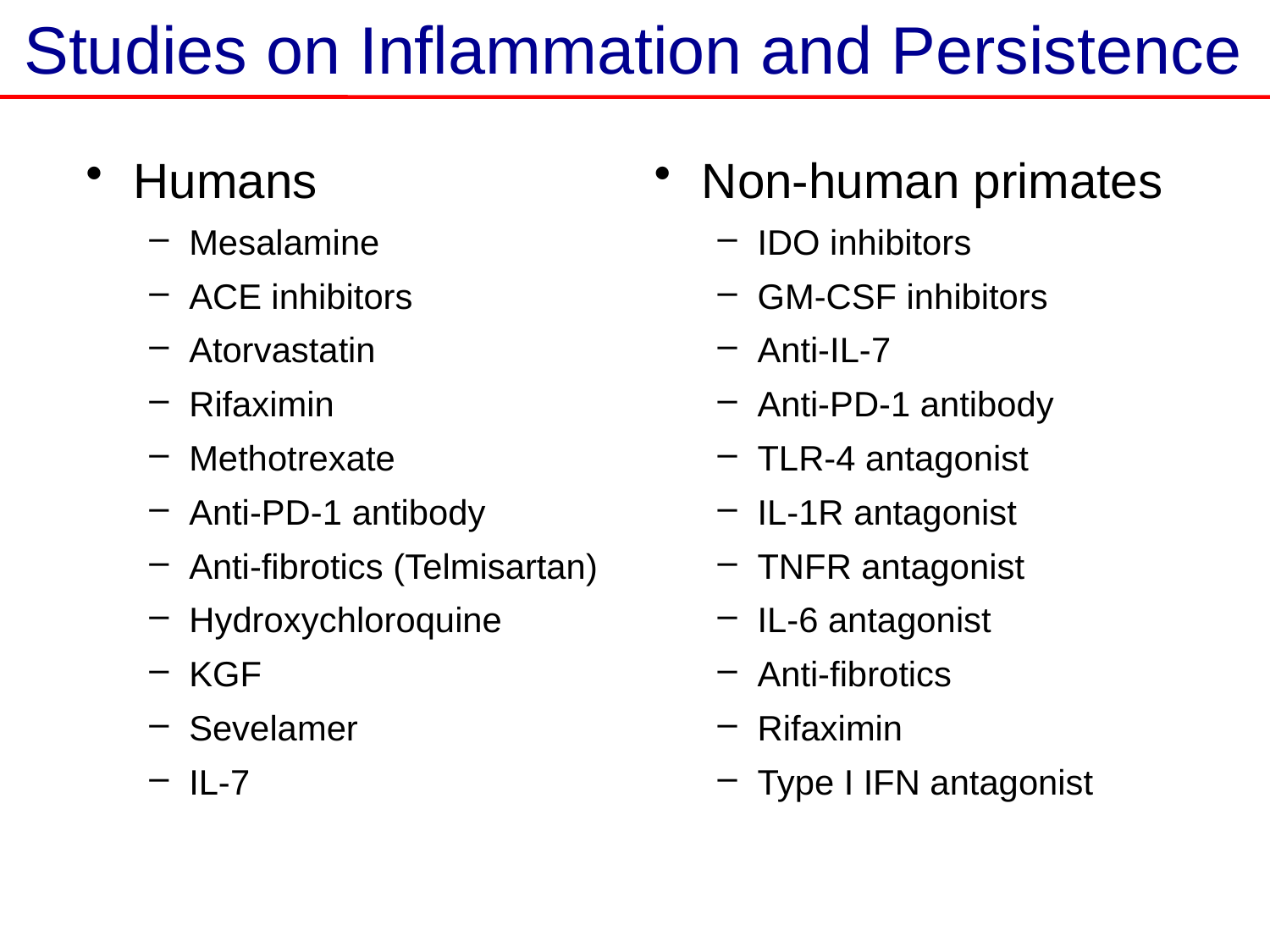

# Studies on Inflammation and Persistence

Humans
Mesalamine
ACE inhibitors
Atorvastatin
Rifaximin
Methotrexate
Anti-PD-1 antibody
Anti-fibrotics (Telmisartan)
Hydroxychloroquine
KGF
Sevelamer
IL-7
Non-human primates
IDO inhibitors
GM-CSF inhibitors
Anti-IL-7
Anti-PD-1 antibody
TLR-4 antagonist
IL-1R antagonist
TNFR antagonist
IL-6 antagonist
Anti-fibrotics
Rifaximin
Type I IFN antagonist